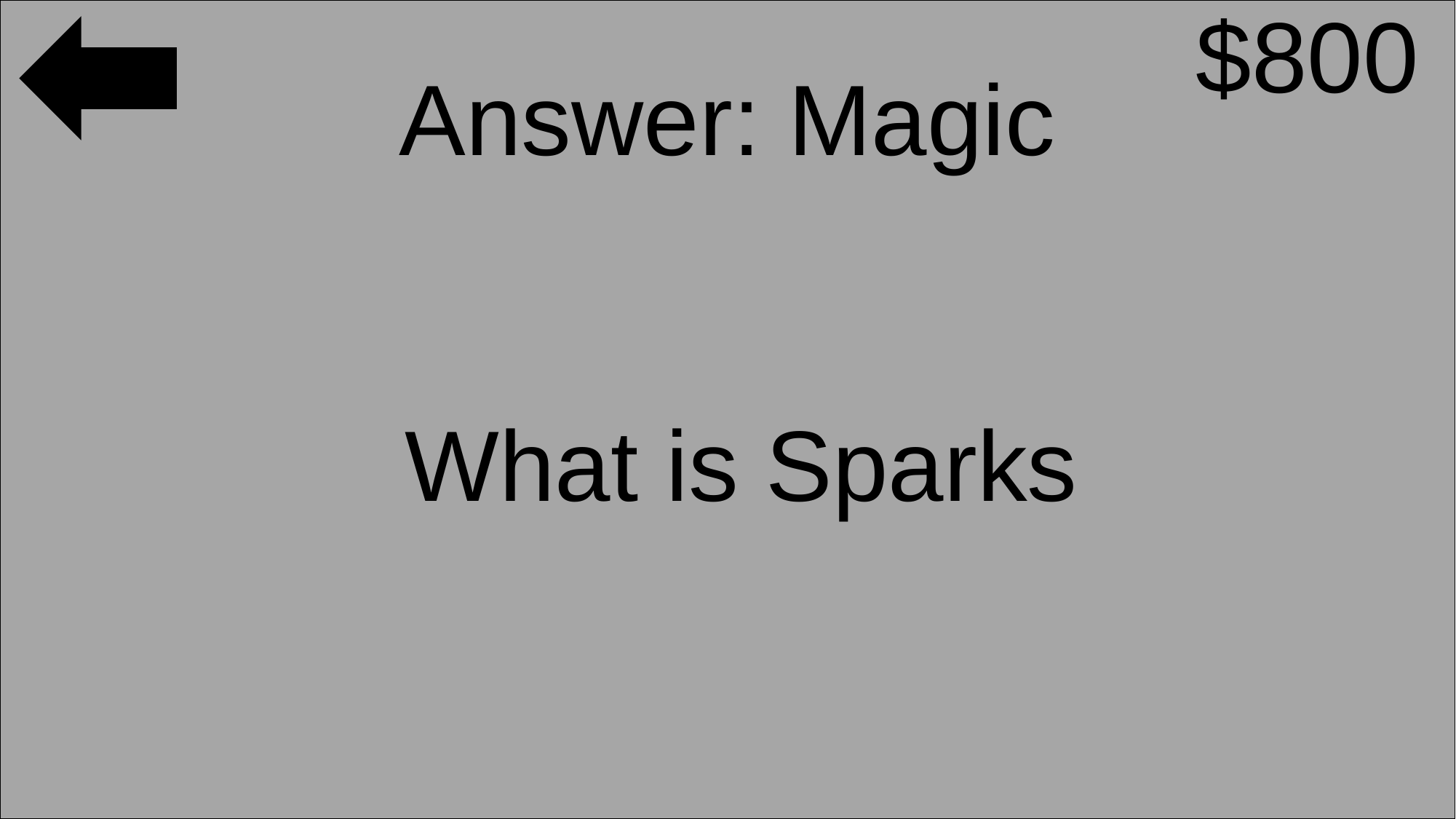

$800

#
Answer: Magic

What is Sparks